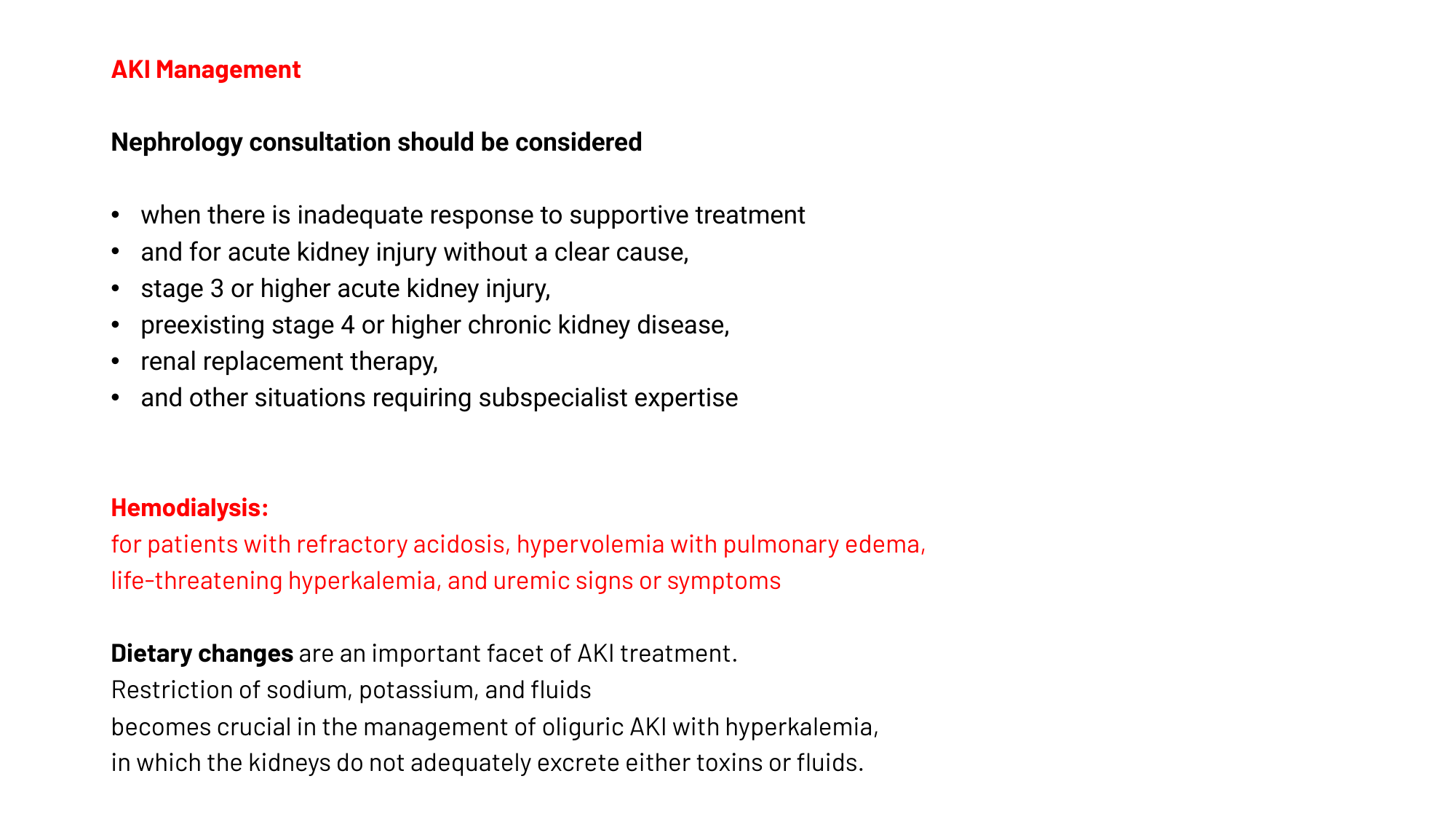

AKI Management

Nephrology consultation should be considered

when there is inadequate response to supportive treatment
and for acute kidney injury without a clear cause,
stage 3 or higher acute kidney injury,
preexisting stage 4 or higher chronic kidney disease,
renal replacement therapy,
and other situations requiring subspecialist expertise

Hemodialysis:
for patients with refractory acidosis, hypervolemia with pulmonary edema,
life-threatening hyperkalemia, and uremic signs or symptoms

Dietary changes are an important facet of AKI treatment.
Restriction of sodium, potassium, and fluids
becomes crucial in the management of oliguric AKI with hyperkalemia,
in which the kidneys do not adequately excrete either toxins or fluids.